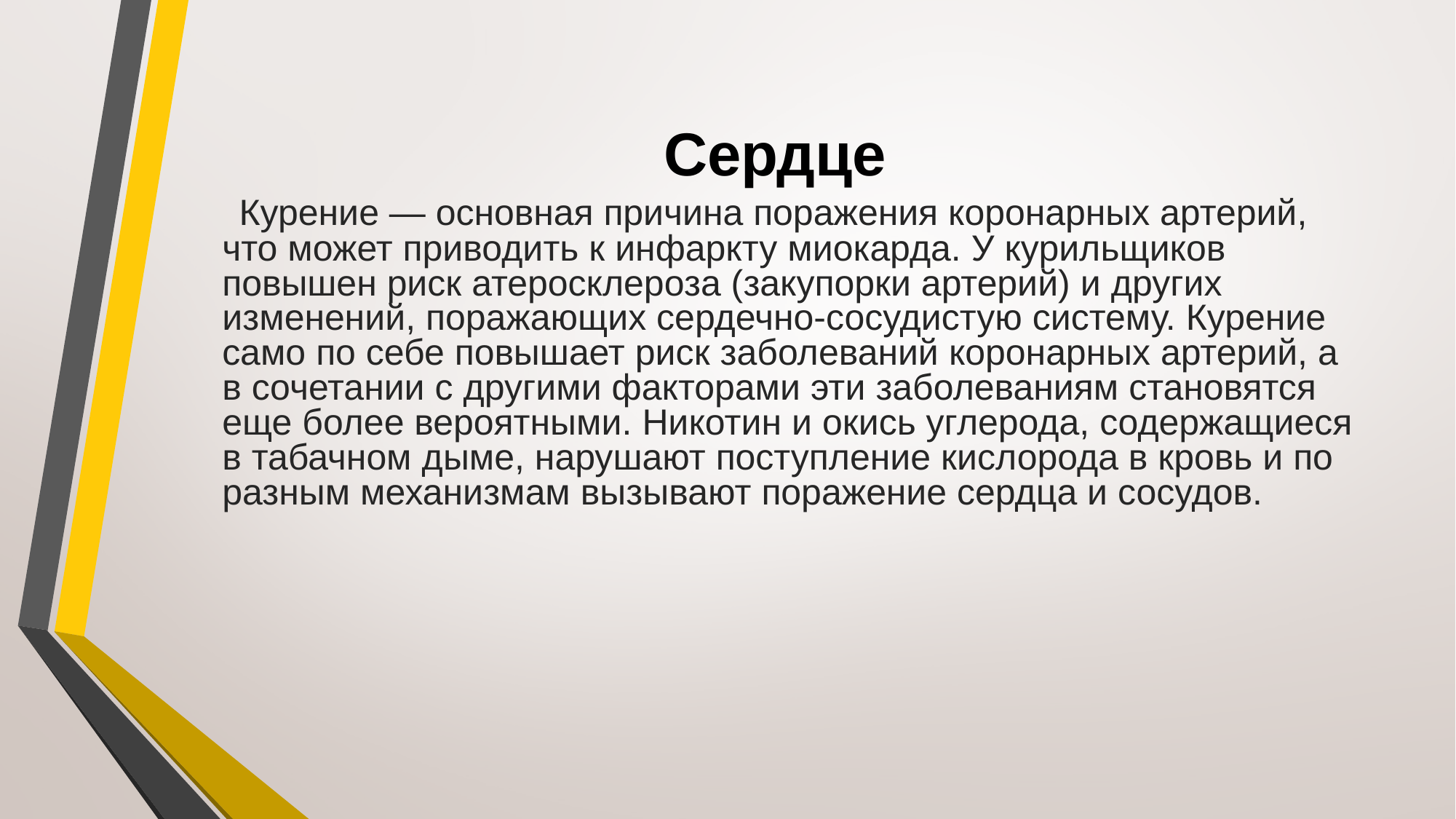

# Сердце
     Курение — основная причина поражения коронарных артерий, что может приводить к инфаркту миокарда. У курильщиков повышен риск атеросклероза (закупорки артерий) и других изменений, поражающих сердечно-сосудистую систему. Курение само по себе повышает риск заболеваний коронарных артерий, а в сочетании с другими факторами эти заболеваниям становятся еще более вероятными. Никотин и окись углерода, содержащиеся в табачном дыме, нарушают поступление кислорода в кровь и по разным механизмам вызывают поражение сердца и сосудов.